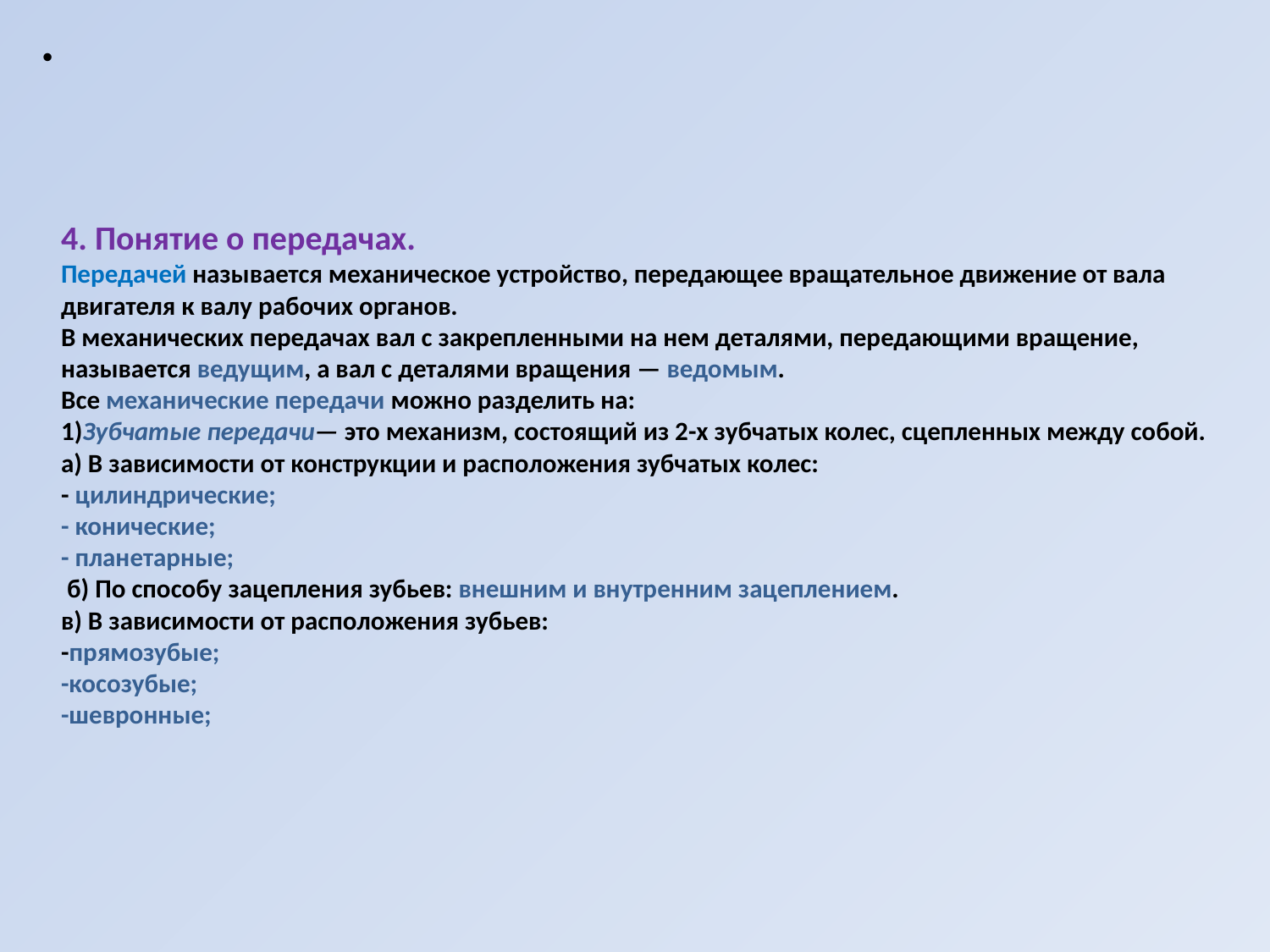

4. Понятие о передачах.
Передачей называется механическое устройство, передающее вращательное движение от вала двигателя к валу рабочих органов.
В механических передачах вал с закрепленными на нем деталями, передающими вращение, называется ведущим, а вал с деталями вращения — ведомым.
Все механические передачи можно разделить на:
1)Зубчатые передачи— это механизм, состоящий из 2-х зубчатых колес, сцепленных между собой.
а) В зависимости от конструкции и расположения зубчатых колес:
- цилиндрические;
- конические;
- планетарные;
 б) По способу зацепления зубьев: внешним и внутренним зацеплением.
в) В зависимости от расположения зубьев:
-прямозубые;
-косозубые;
-шевронные;